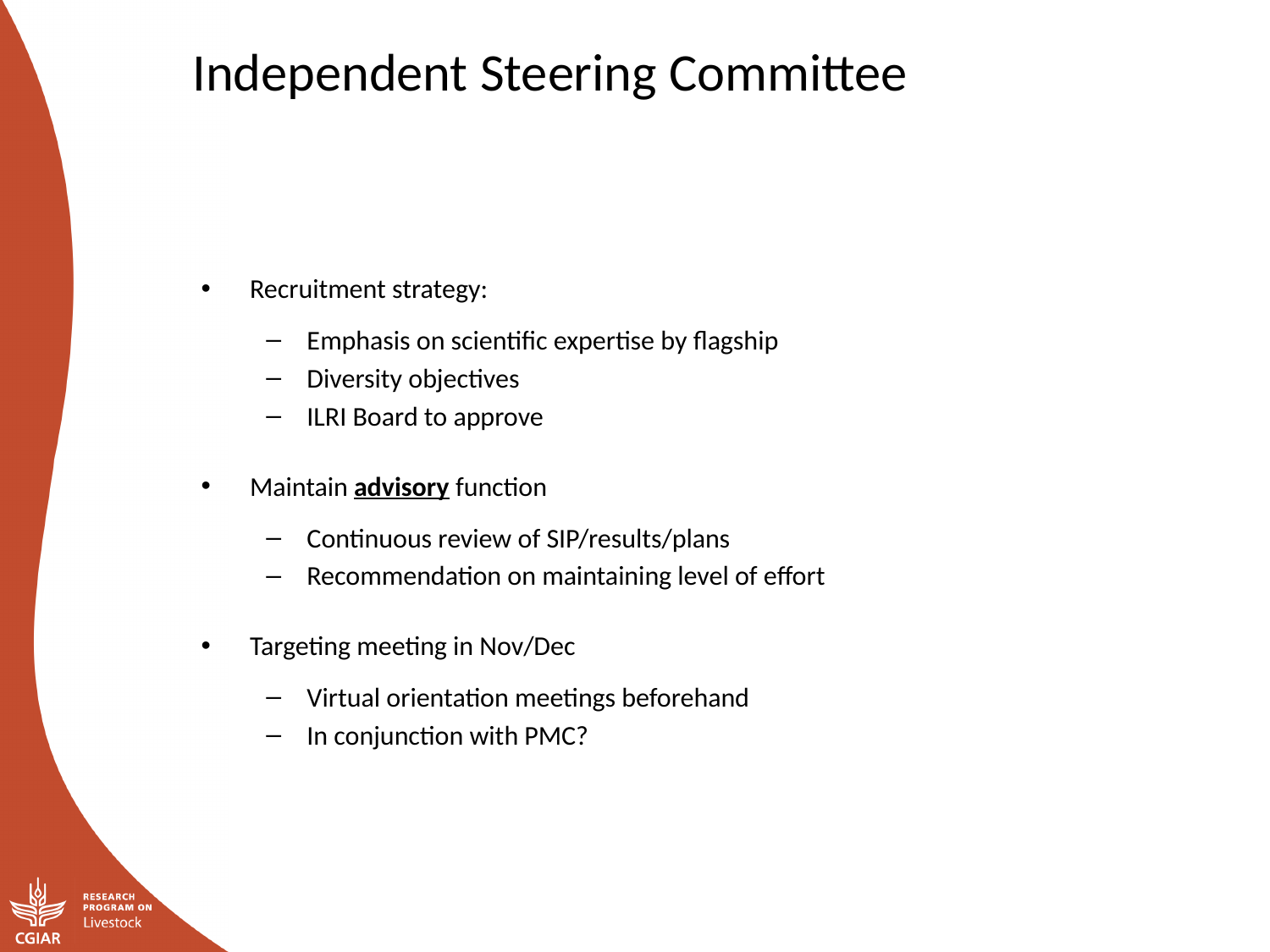

Independent Steering Committee
Recruitment strategy:
Emphasis on scientific expertise by flagship
Diversity objectives
ILRI Board to approve
Maintain advisory function
Continuous review of SIP/results/plans
Recommendation on maintaining level of effort
Targeting meeting in Nov/Dec
Virtual orientation meetings beforehand
In conjunction with PMC?